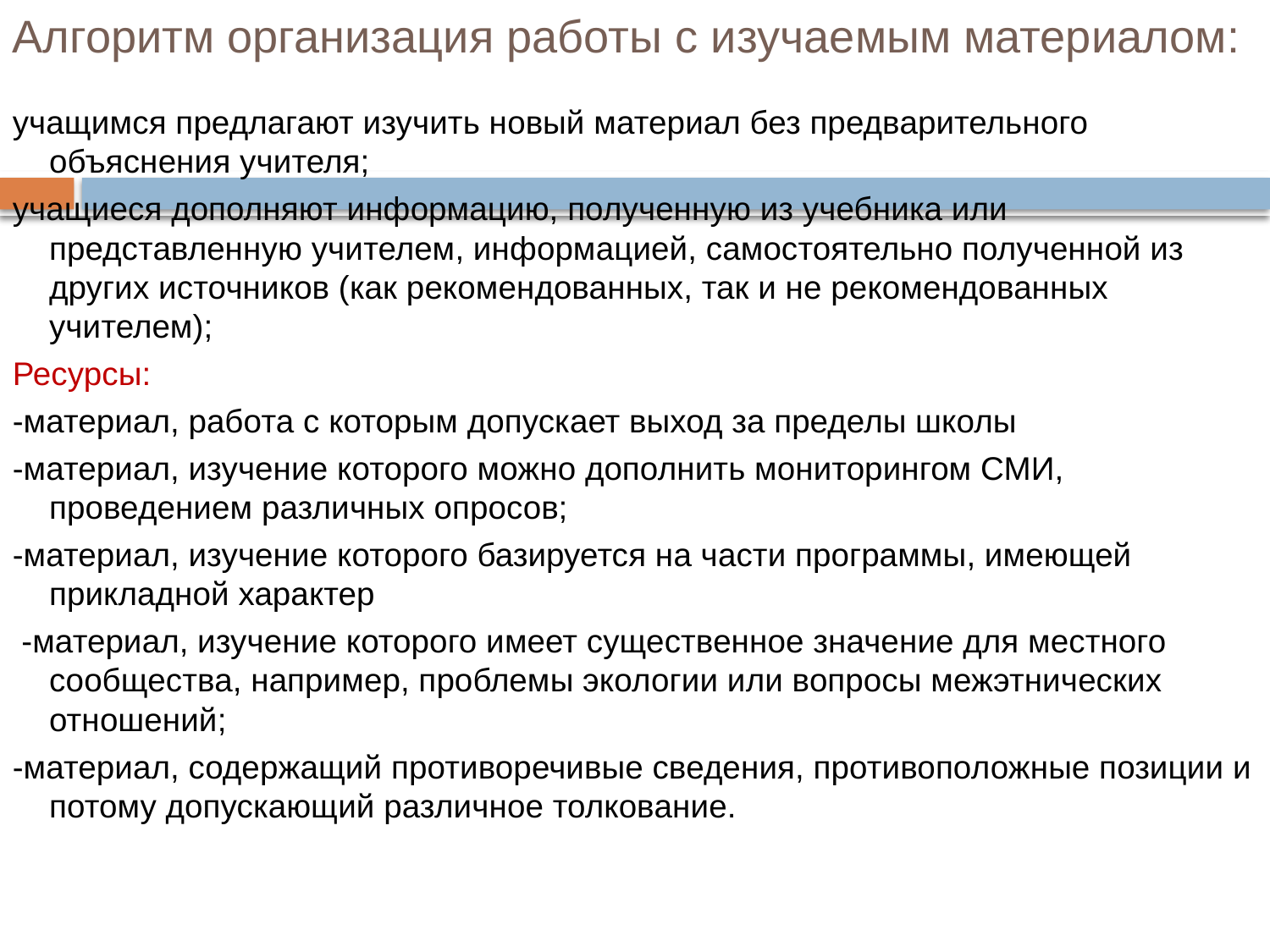

# Алгоритм организация работы с изучаемым материалом:
учащимся предлагают изучить новый материал без предварительного объяснения учителя;
учащиеся дополняют информацию, полученную из учебника или представленную учителем, информацией, самостоятельно полученной из других источников (как рекомендованных, так и не рекомендованных учителем);
Ресурсы:
-материал, работа с которым допускает выход за пределы школы
-материал, изучение которого можно дополнить мониторингом СМИ, проведением различных опросов;
-материал, изучение которого базируется на части программы, имеющей прикладной характер
 -материал, изучение которого имеет существенное значение для местного сообщества, например, проблемы экологии или вопросы межэтнических отношений;
-материал, содержащий противоречивые сведения, противоположные позиции и потому допускающий различное толкование.